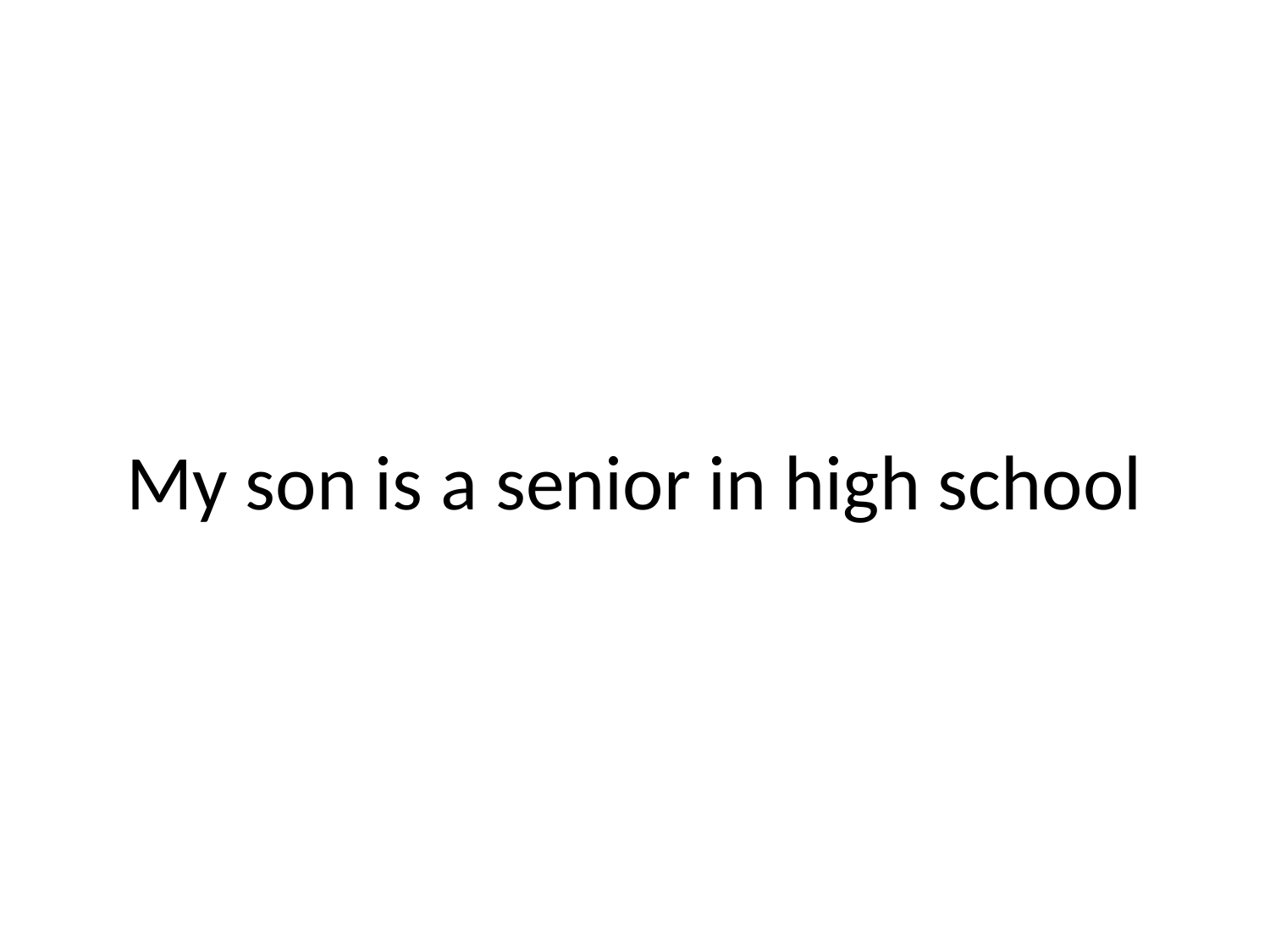

# My son is a senior in high school